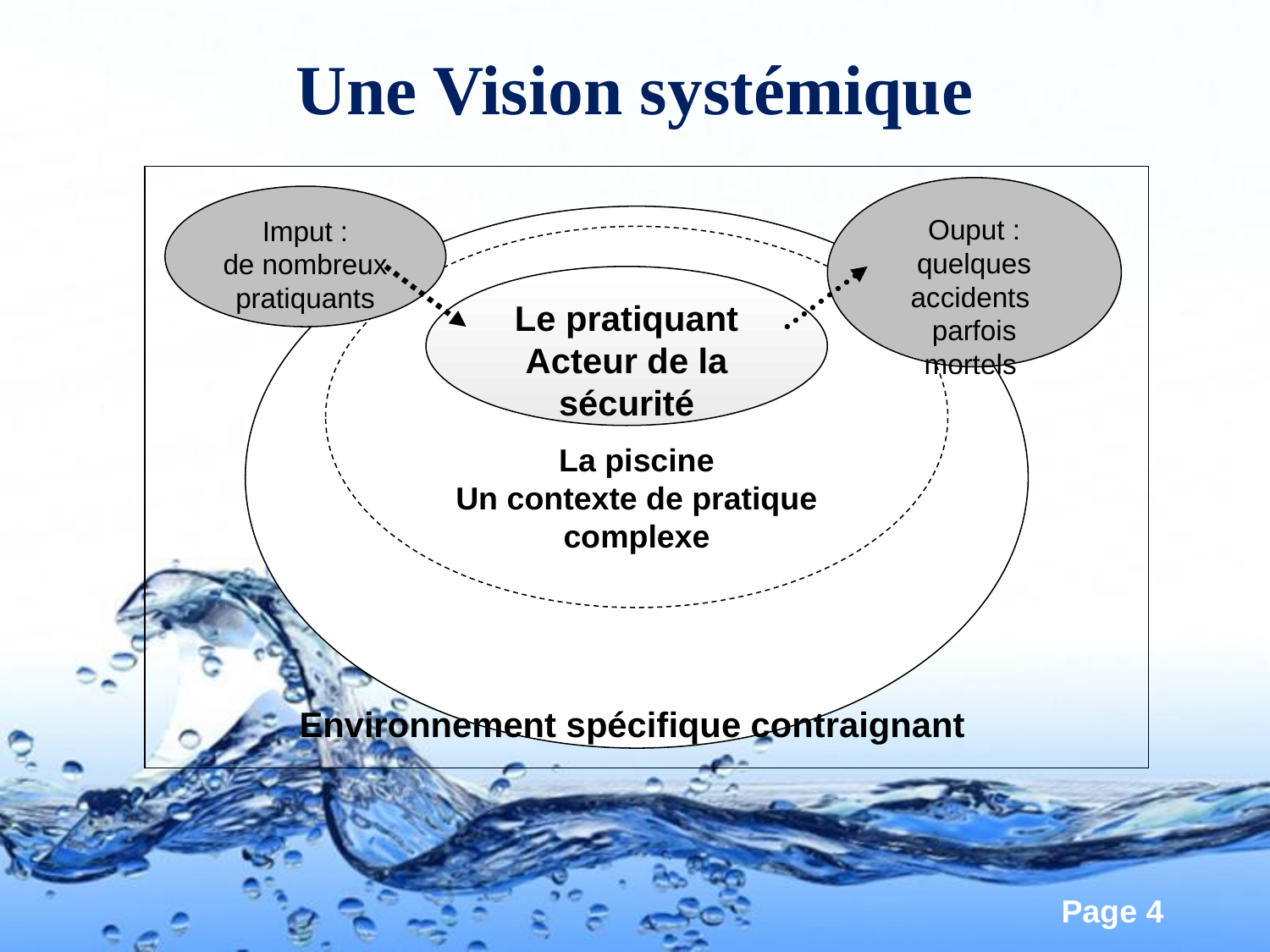

Une Vision systémique

Ouput :
quelques accidents  parfois mortels
Imput :
de nombreux pratiquants

complexe

La piscine
Un contexte de pratique
complexe

Le pratiquant
Acteur de la sécurité

Environnement spécifique contraignant